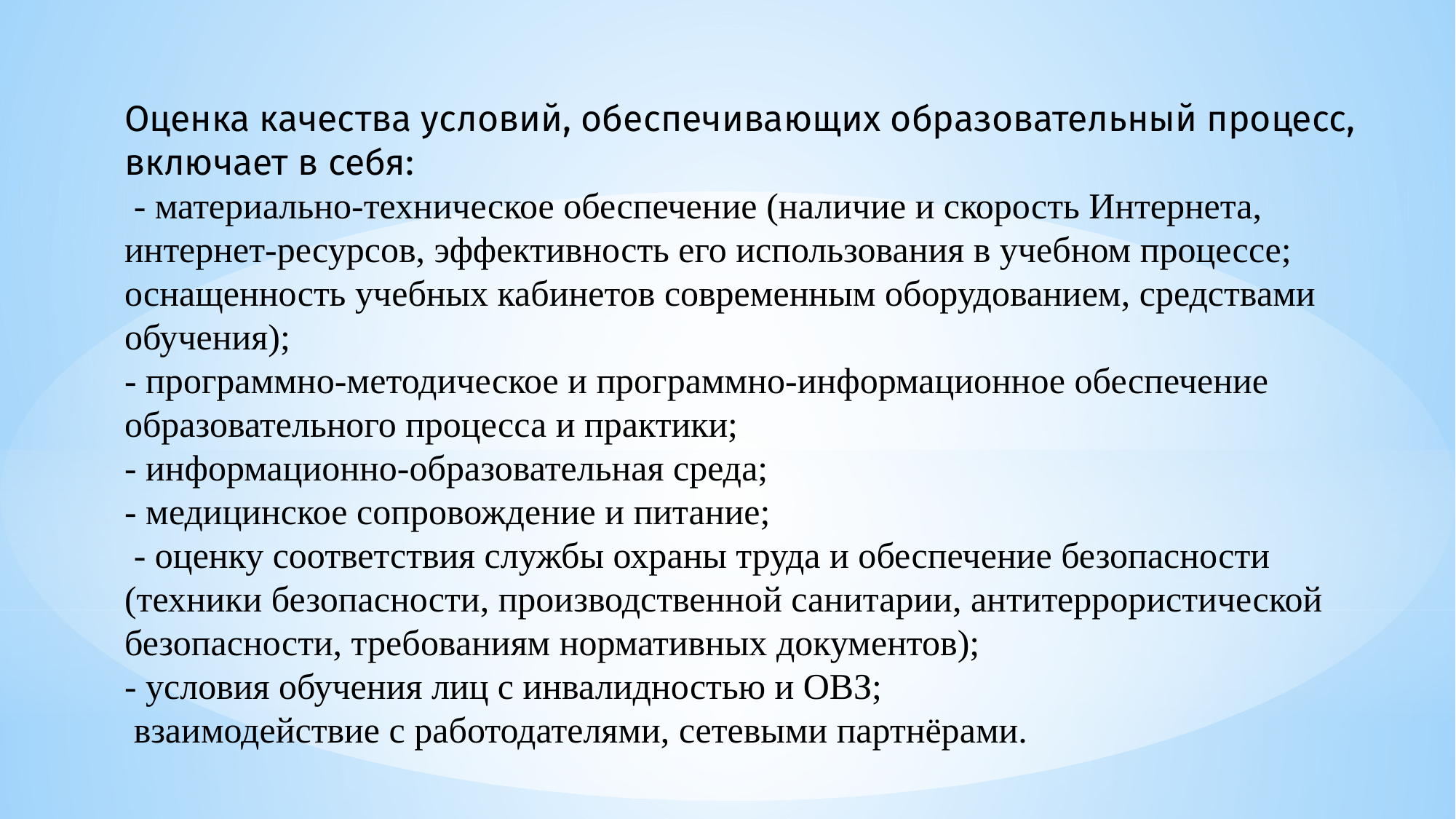

Оценка качества условий, обеспечивающих образовательный процесс, включает в себя:
 - материально-техническое обеспечение (наличие и скорость Интернета, интернет-ресурсов, эффективность его использования в учебном процессе; оснащенность учебных кабинетов современным оборудованием, средствами обучения);
- программно-методическое и программно-информационное обеспечение образовательного процесса и практики;
- информационно-образовательная среда;
- медицинское сопровождение и питание;
 - оценку соответствия службы охраны труда и обеспечение безопасности (техники безопасности, производственной санитарии, антитеррористической безопасности, требованиям нормативных документов);
- условия обучения лиц с инвалидностью и ОВЗ;
 взаимодействие с работодателями, сетевыми партнёрами.